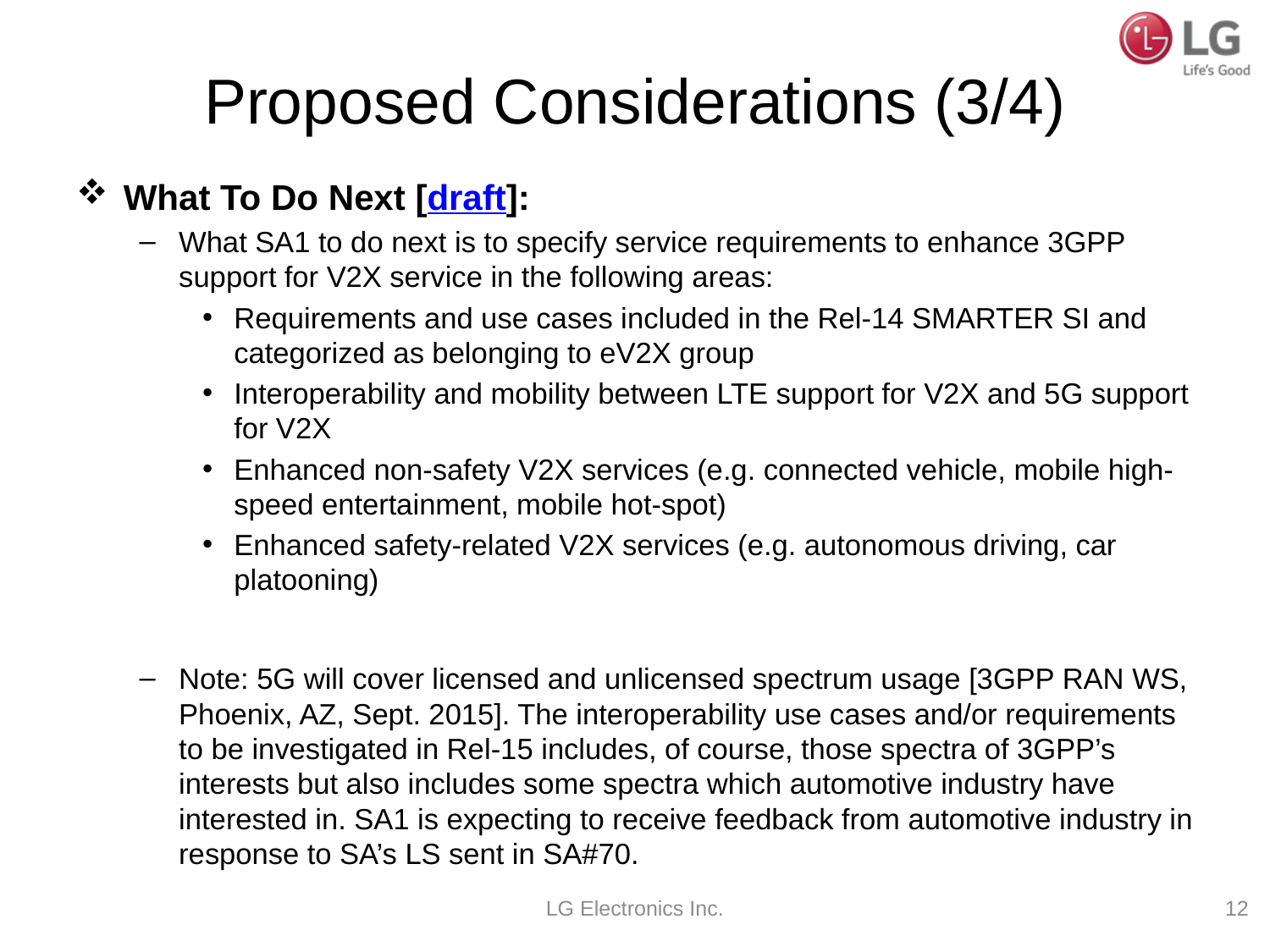

# Proposed Considerations (3/4)
What To Do Next [draft]:
What SA1 to do next is to specify service requirements to enhance 3GPP support for V2X service in the following areas:
Requirements and use cases included in the Rel-14 SMARTER SI and categorized as belonging to eV2X group
Interoperability and mobility between LTE support for V2X and 5G support for V2X
Enhanced non-safety V2X services (e.g. connected vehicle, mobile high-speed entertainment, mobile hot-spot)
Enhanced safety-related V2X services (e.g. autonomous driving, car platooning)

Note: 5G will cover licensed and unlicensed spectrum usage [3GPP RAN WS, Phoenix, AZ, Sept. 2015]. The interoperability use cases and/or requirements to be investigated in Rel-15 includes, of course, those spectra of 3GPP’s interests but also includes some spectra which automotive industry have interested in. SA1 is expecting to receive feedback from automotive industry in response to SA’s LS sent in SA#70.
LG Electronics Inc.
12